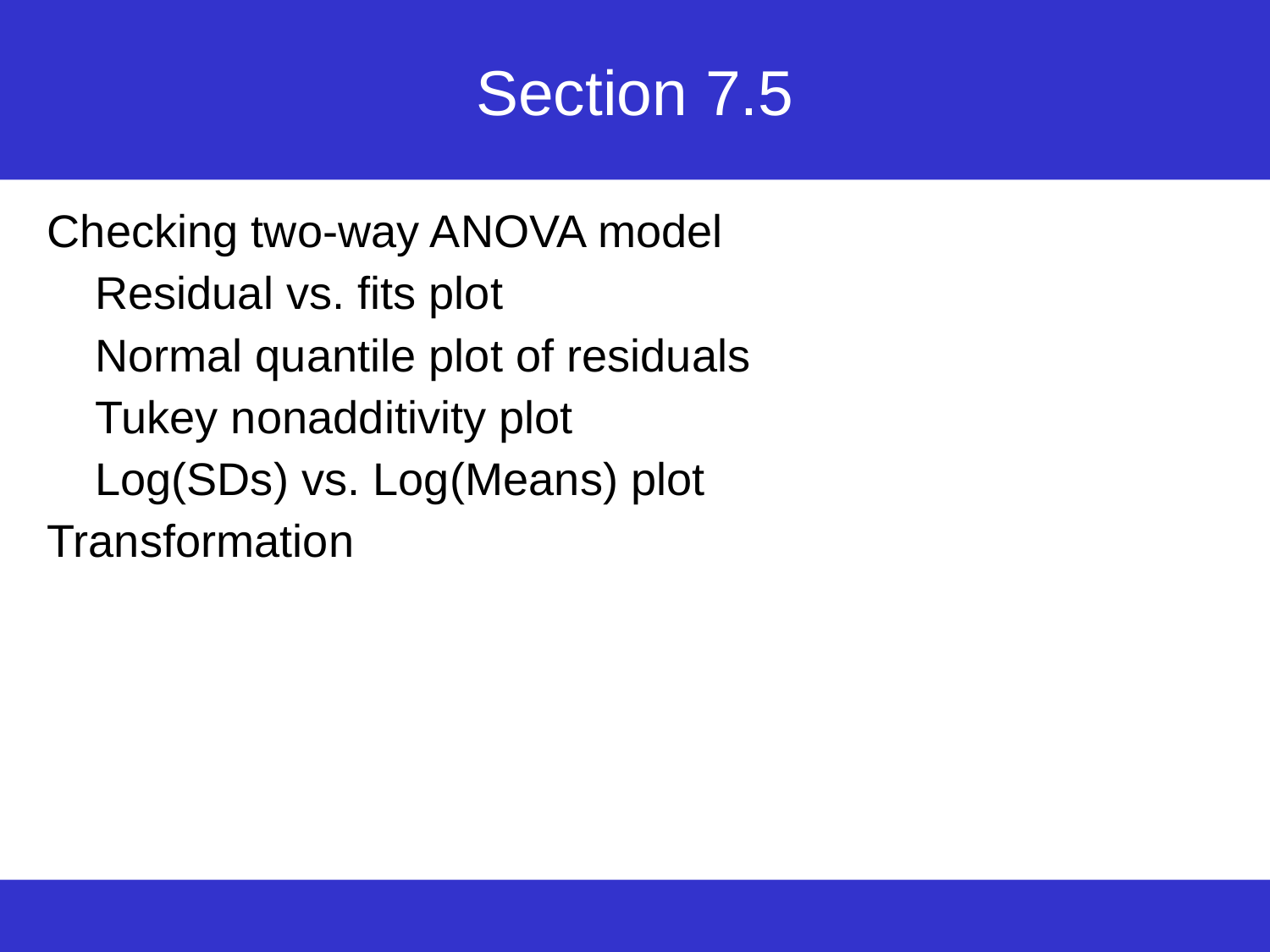

# Section 7.5
Checking two-way ANOVA model
Residual vs. fits plot
Normal quantile plot of residuals
Tukey nonadditivity plot
Log(SDs) vs. Log(Means) plot
Transformation